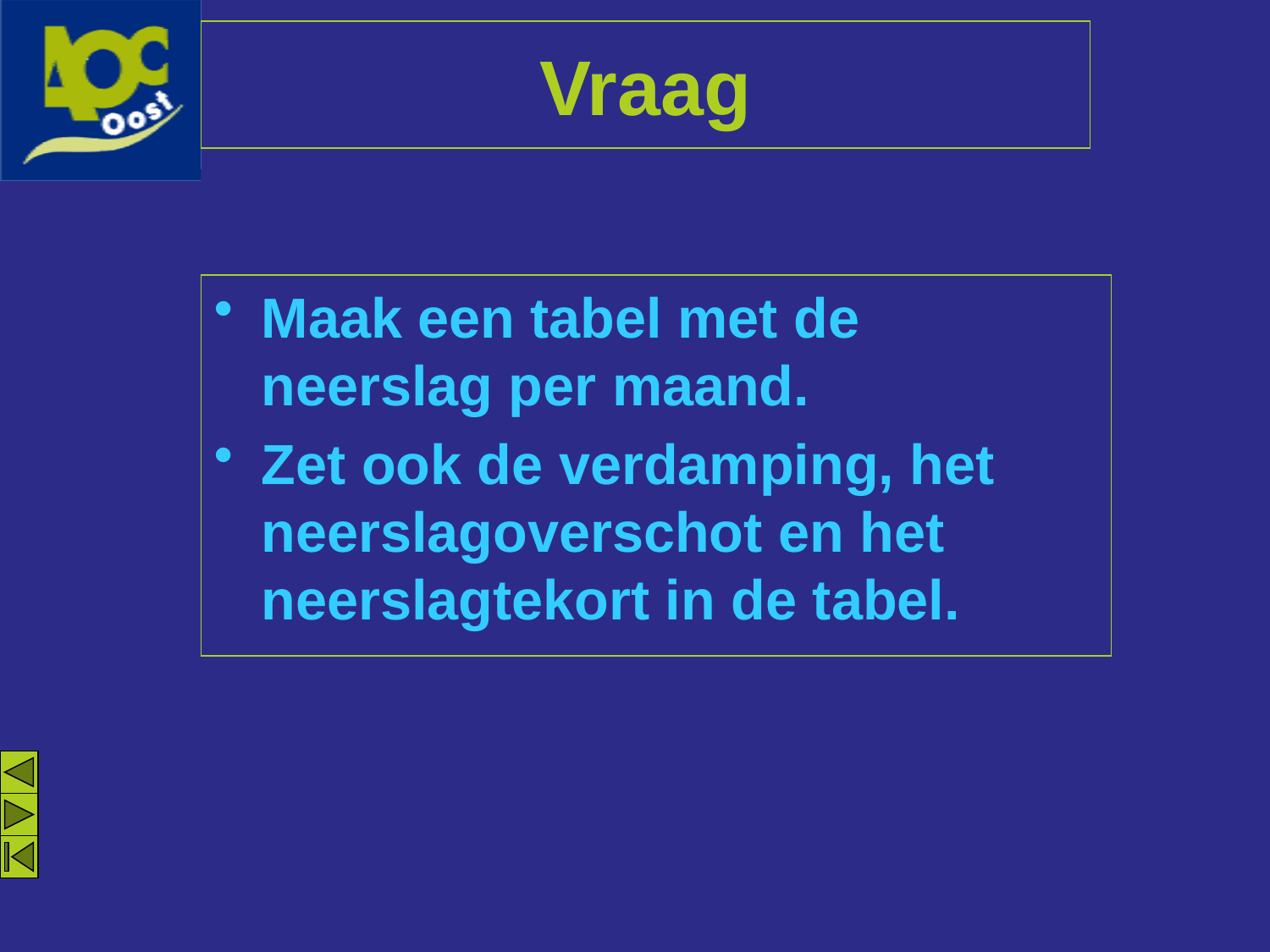

# Vraag
Maak een tabel met de neerslag per maand.
Zet ook de verdamping, het neerslagoverschot en het neerslagtekort in de tabel.